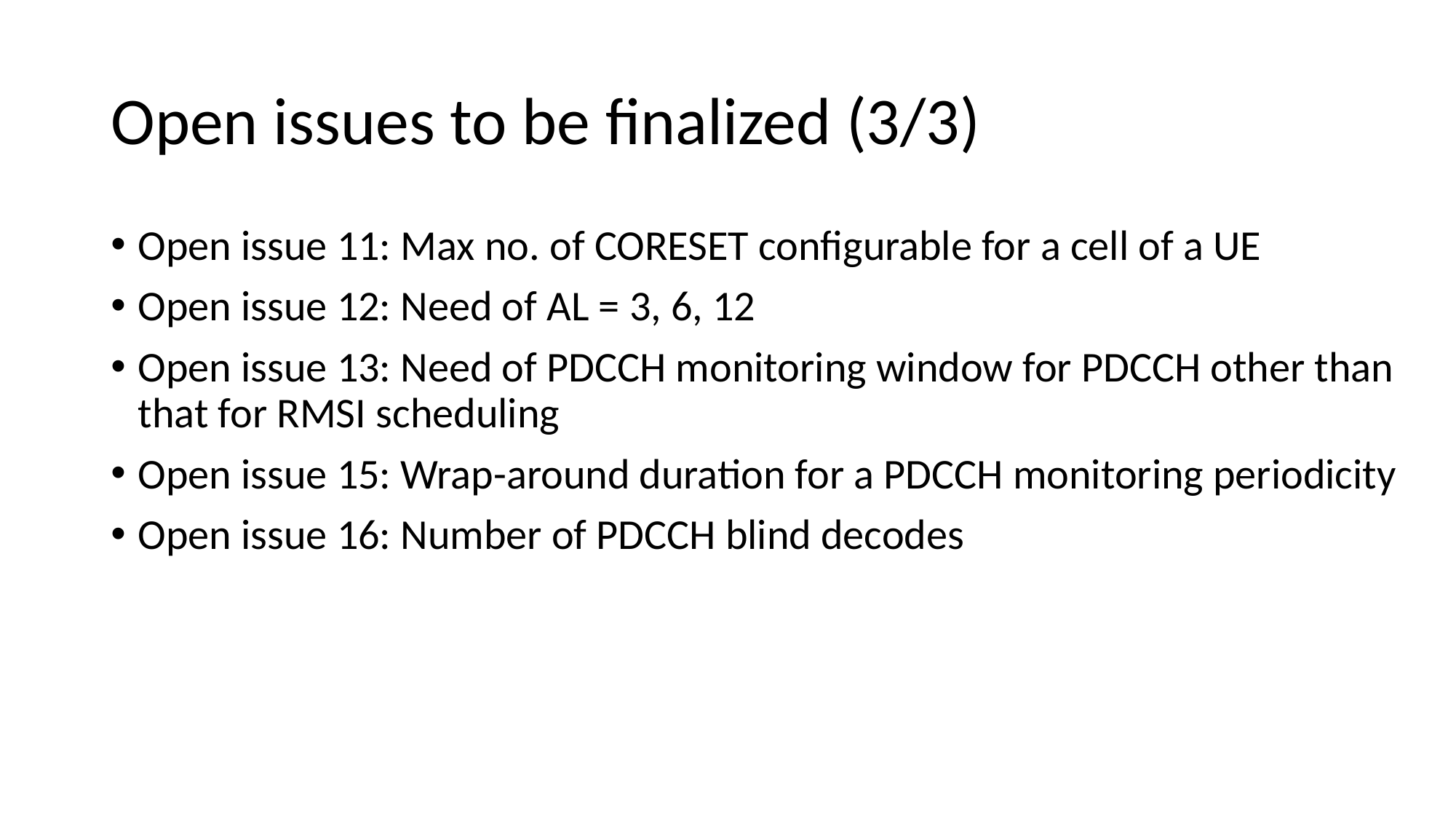

# Open issues to be finalized (3/3)
Open issue 11: Max no. of CORESET configurable for a cell of a UE
Open issue 12: Need of AL = 3, 6, 12
Open issue 13: Need of PDCCH monitoring window for PDCCH other than that for RMSI scheduling
Open issue 15: Wrap-around duration for a PDCCH monitoring periodicity
Open issue 16: Number of PDCCH blind decodes